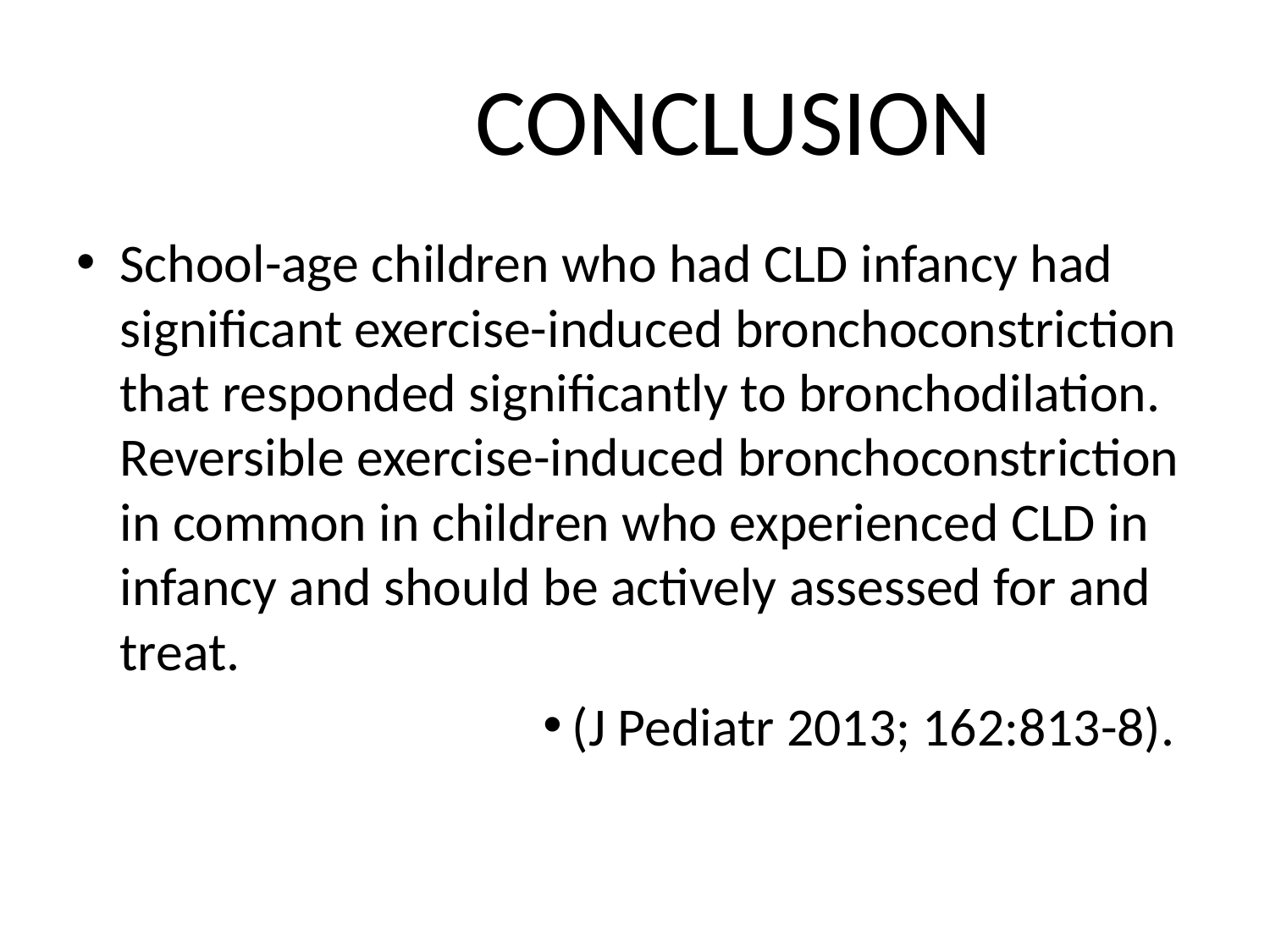

# CONCLUSION
School-age children who had CLD infancy had significant exercise-induced bronchoconstriction that responded significantly to bronchodilation. Reversible exercise-induced bronchoconstriction in common in children who experienced CLD in infancy and should be actively assessed for and treat.
(J Pediatr 2013; 162:813-8).